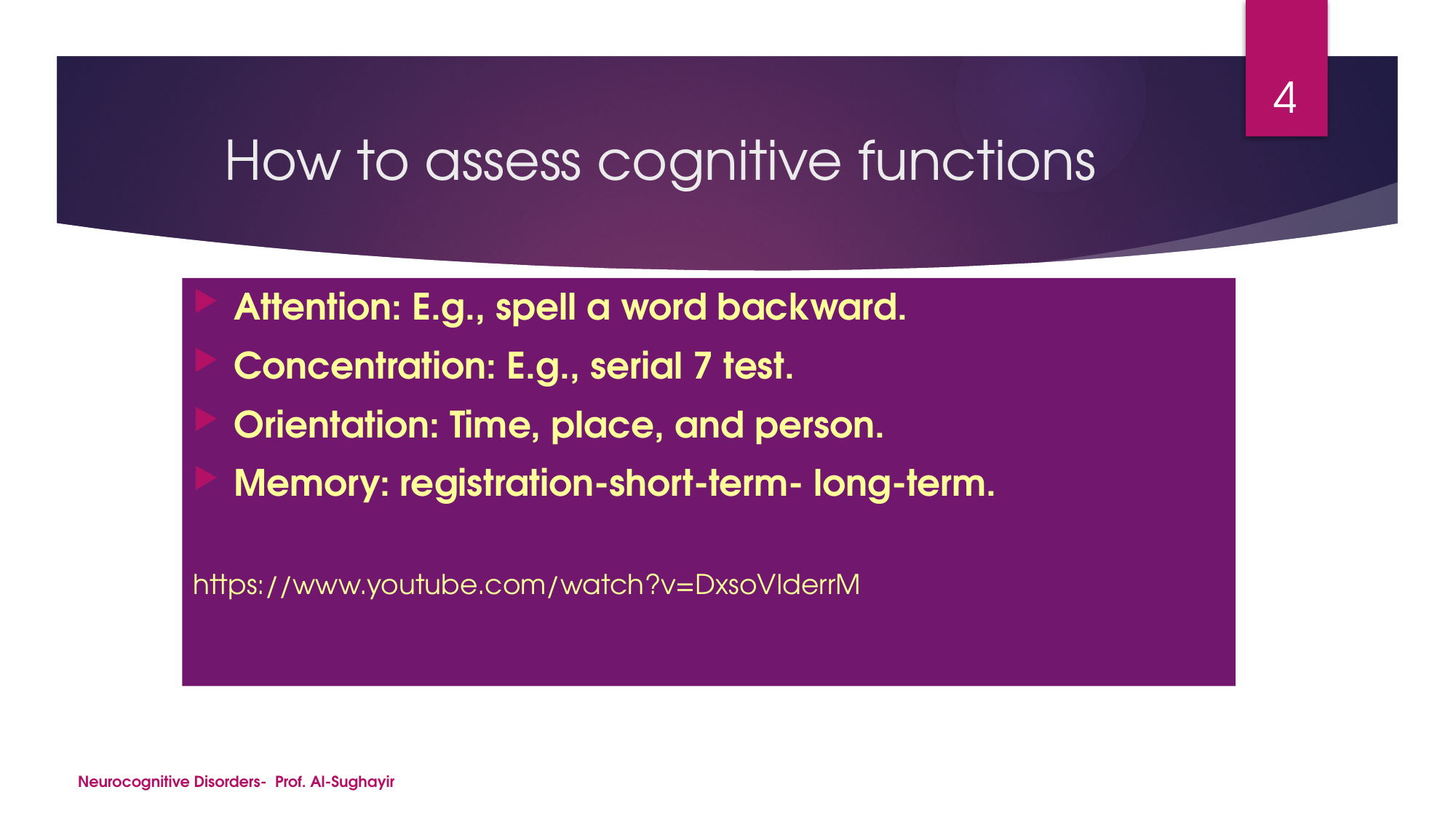

4
# How to assess cognitive functions
Attention: E.g., spell a word backward.
Concentration: E.g., serial 7 test.
Orientation: Time, place, and person.
Memory: registration-short-term- long-term.

https://www.youtube.com/watch?v=DxsoVIderrM
Neurocognitive Disorders-  Prof. Al-Sughayir